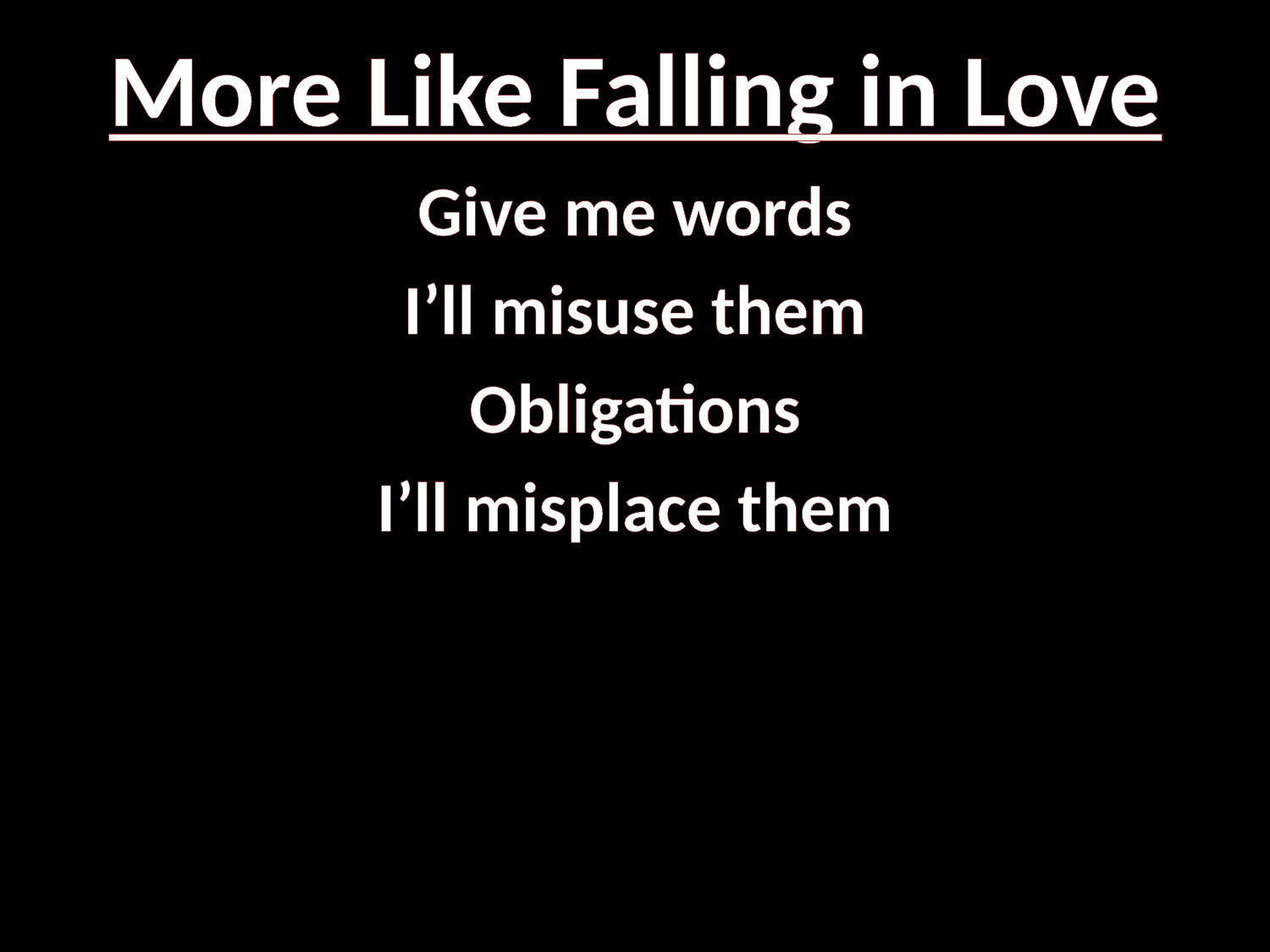

# More Like Falling in Love
Give me words
I’ll misuse them
Obligations
I’ll misplace them